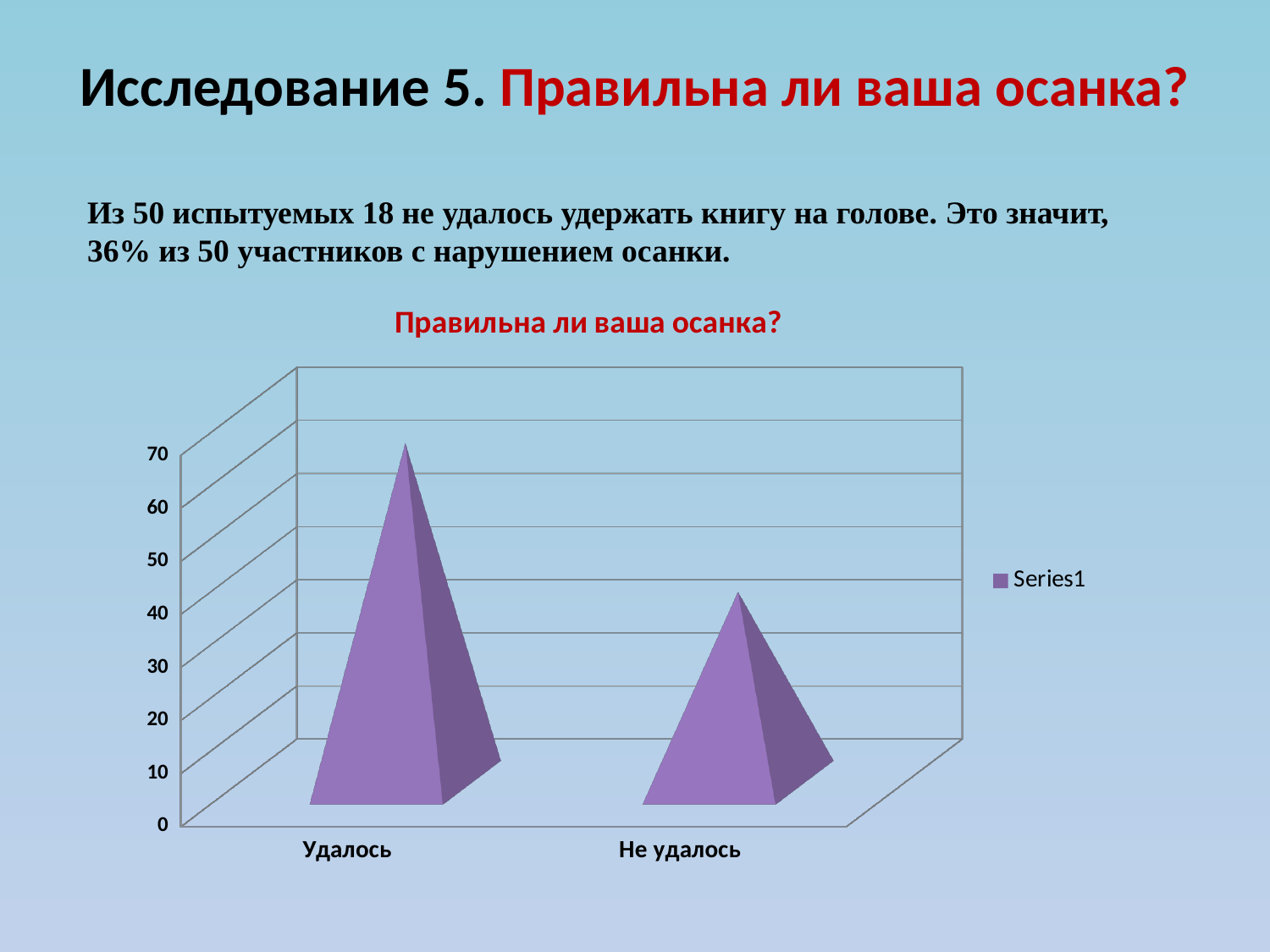

# Исследование 5. Правильна ли ваша осанка?
Из 50 испытуемых 18 не удалось удержать книгу на голове. Это значит, 36% из 50 участников с нарушением осанки.

[unsupported chart]